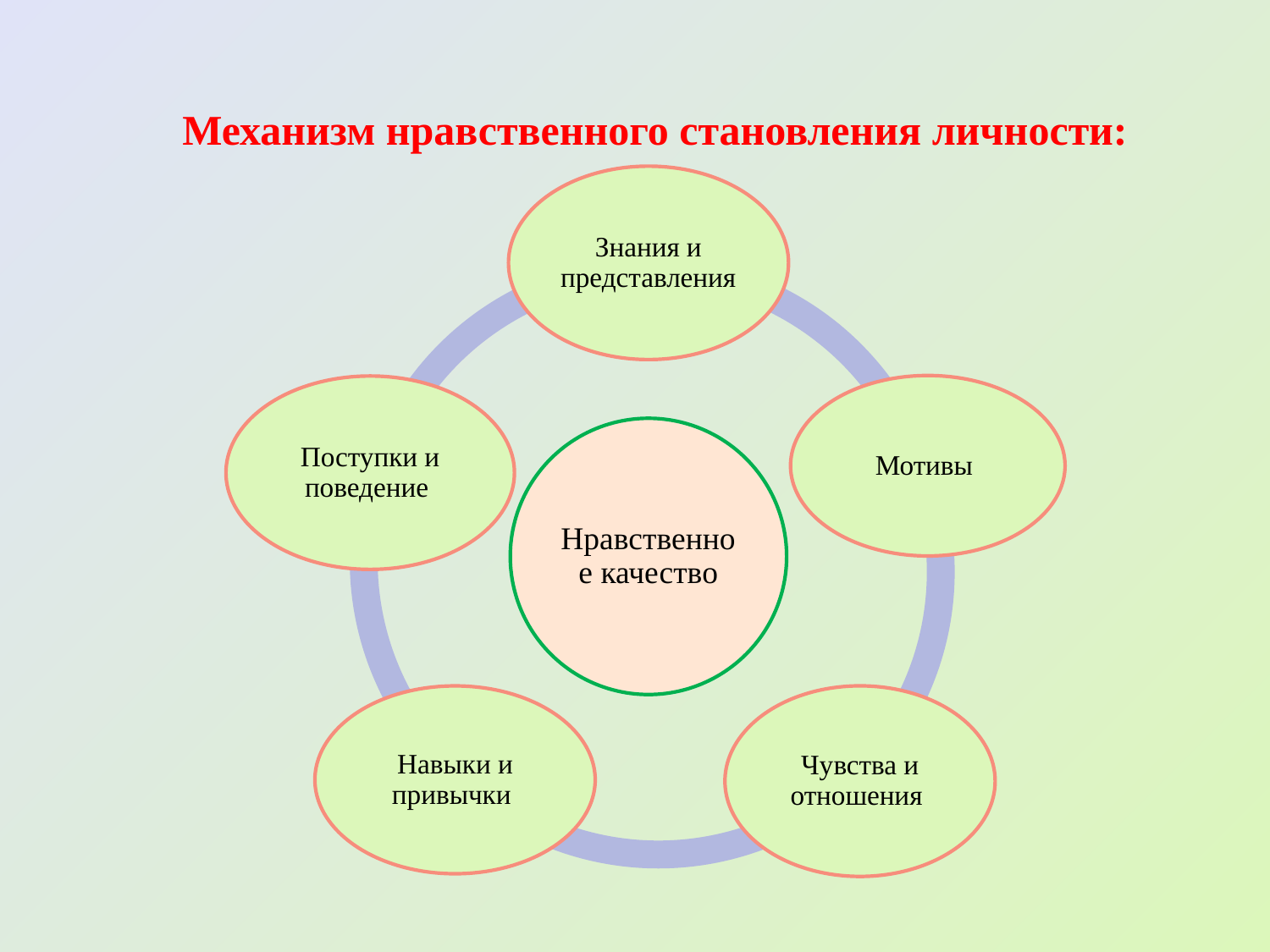

#
Механизм нравственного становления личности:

Нравственное качество
Знания и представления
Мотивы
Чувства и отношения
Навыки и привычки
Поступки и поведение